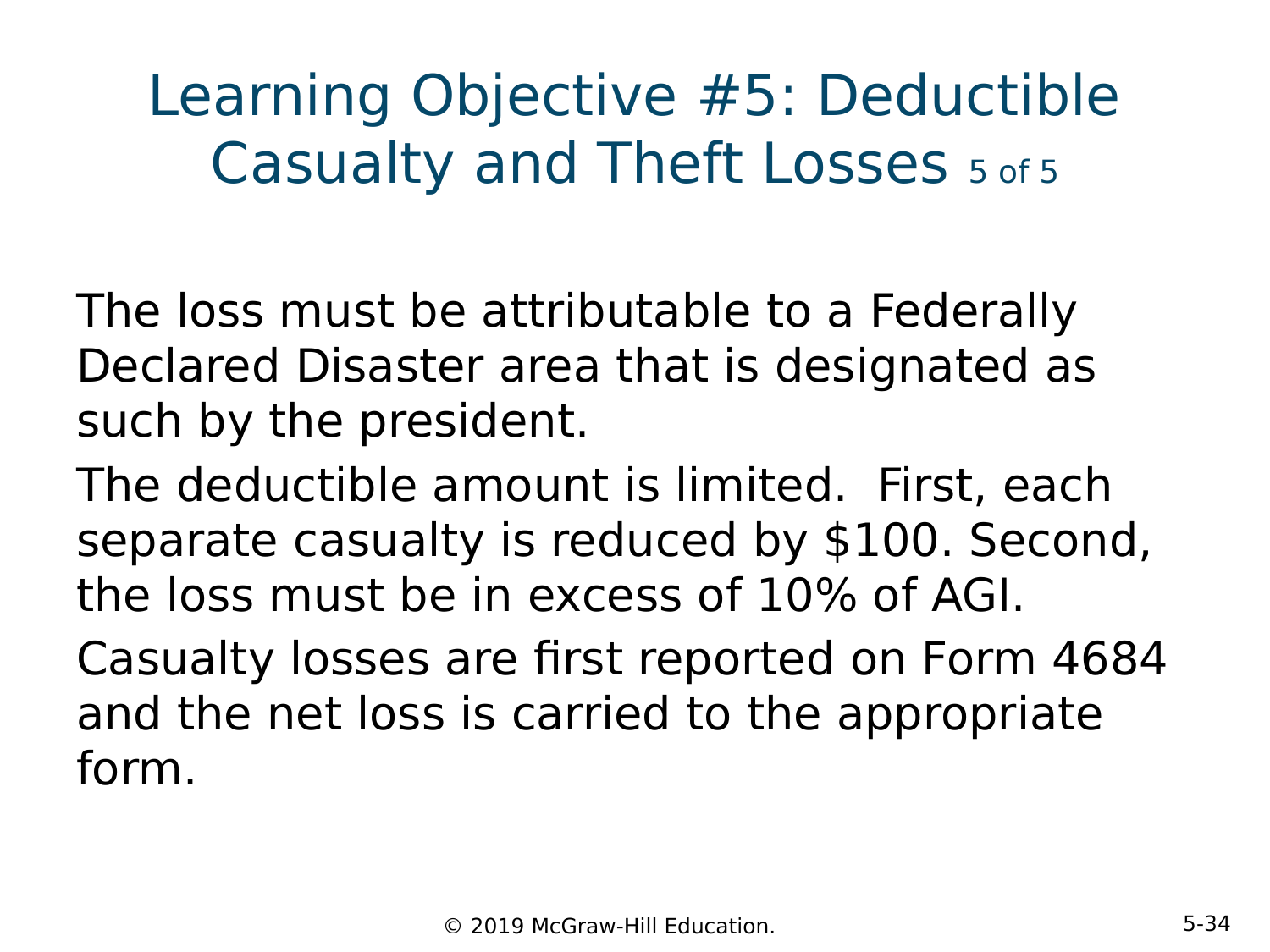

# Learning Objective #5: Deductible Casualty and Theft Losses 5 of 5
The loss must be attributable to a Federally Declared Disaster area that is designated as such by the president.
The deductible amount is limited.  First, each separate casualty is reduced by $100. Second, the loss must be in excess of 10% of AGI.
Casualty losses are first reported on Form 4684 and the net loss is carried to the appropriate form.